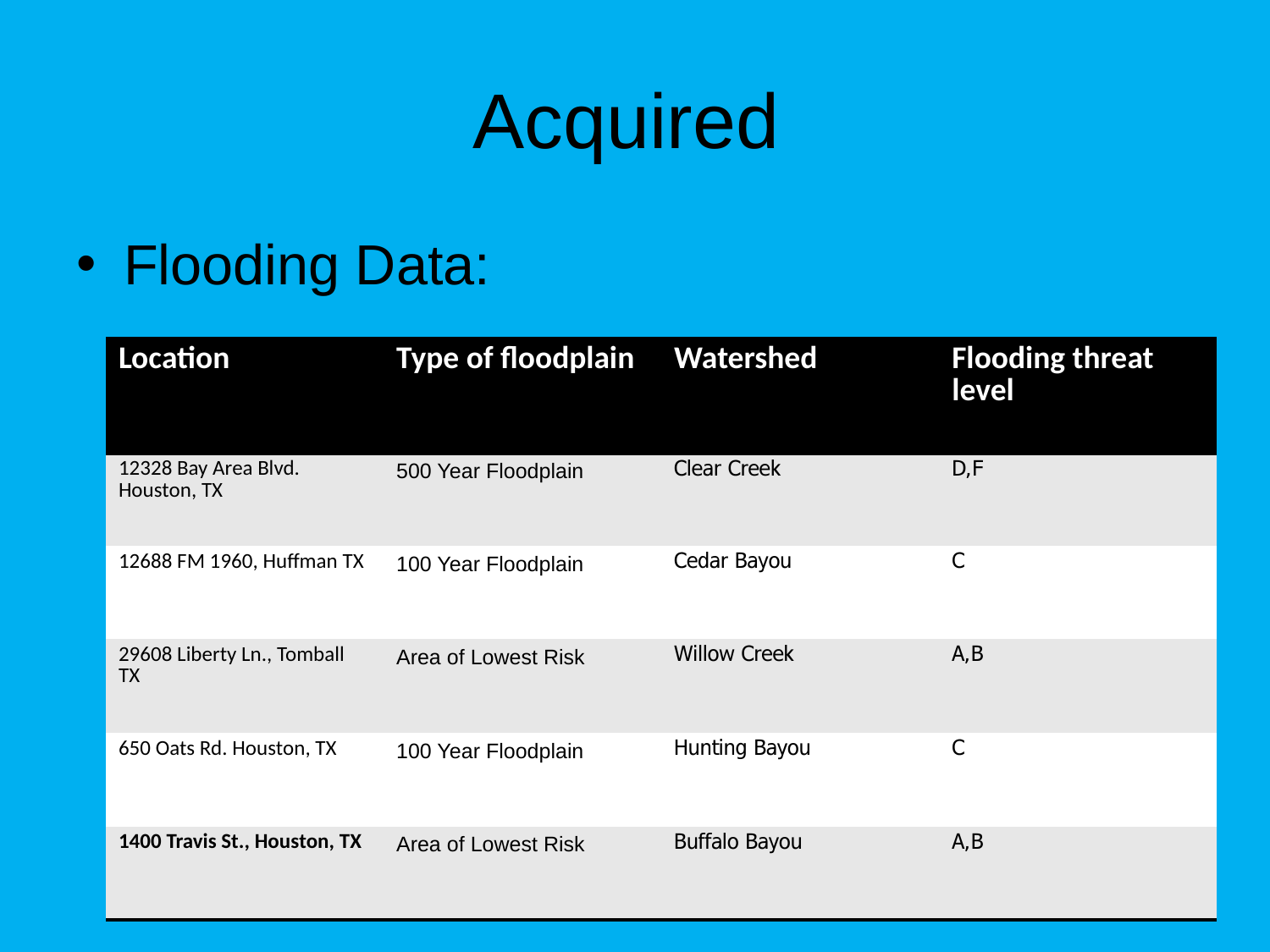

# Acquired
Flooding Data:

| Location | Type of floodplain | Watershed | Flooding threat level |
| --- | --- | --- | --- |
| 12328 Bay Area Blvd. Houston, TX | 500 Year Floodplain | Clear Creek | D,F |
| 12688 FM 1960, Huffman TX | 100 Year Floodplain | Cedar Bayou | C |
| 29608 Liberty Ln., Tomball TX | Area of Lowest Risk | Willow Creek | A,B |
| 650 Oats Rd. Houston, TX | 100 Year Floodplain | Hunting Bayou | C |
| 1400 Travis St., Houston, TX | Area of Lowest Risk | Buffalo Bayou | A,B |